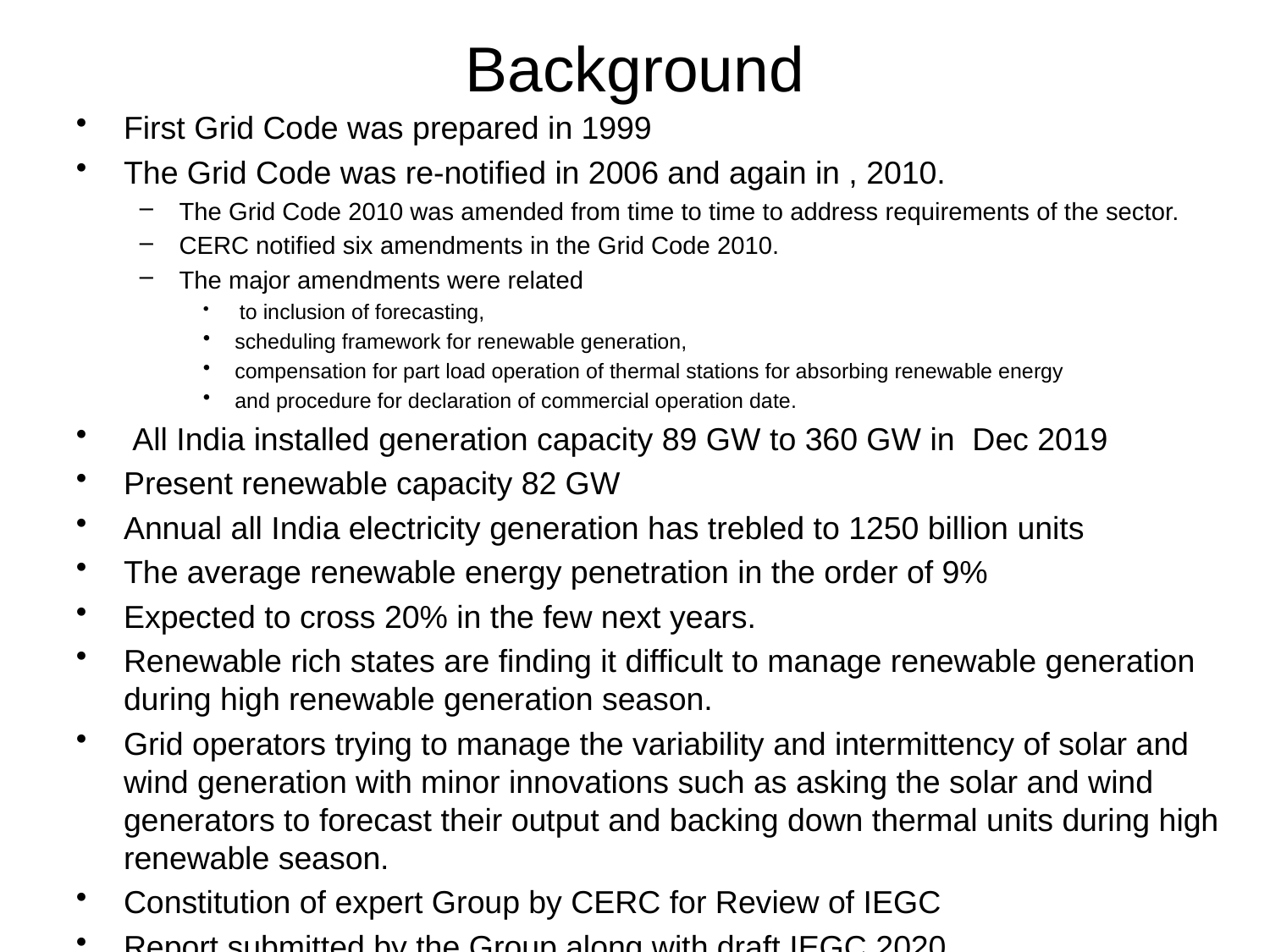

# Background
First Grid Code was prepared in 1999
The Grid Code was re-notified in 2006 and again in , 2010.
The Grid Code 2010 was amended from time to time to address requirements of the sector.
CERC notified six amendments in the Grid Code 2010.
The major amendments were related
 to inclusion of forecasting,
scheduling framework for renewable generation,
compensation for part load operation of thermal stations for absorbing renewable energy
and procedure for declaration of commercial operation date.
 All India installed generation capacity 89 GW to 360 GW in  Dec 2019
Present renewable capacity 82 GW
Annual all India electricity generation has trebled to 1250 billion units
The average renewable energy penetration in the order of 9%
Expected to cross 20% in the few next years.
Renewable rich states are finding it difficult to manage renewable generation during high renewable generation season.
Grid operators trying to manage the variability and intermittency of solar and wind generation with minor innovations such as asking the solar and wind generators to forecast their output and backing down thermal units during high renewable season.
Constitution of expert Group by CERC for Review of IEGC
Report submitted by the Group along with draft IEGC 2020